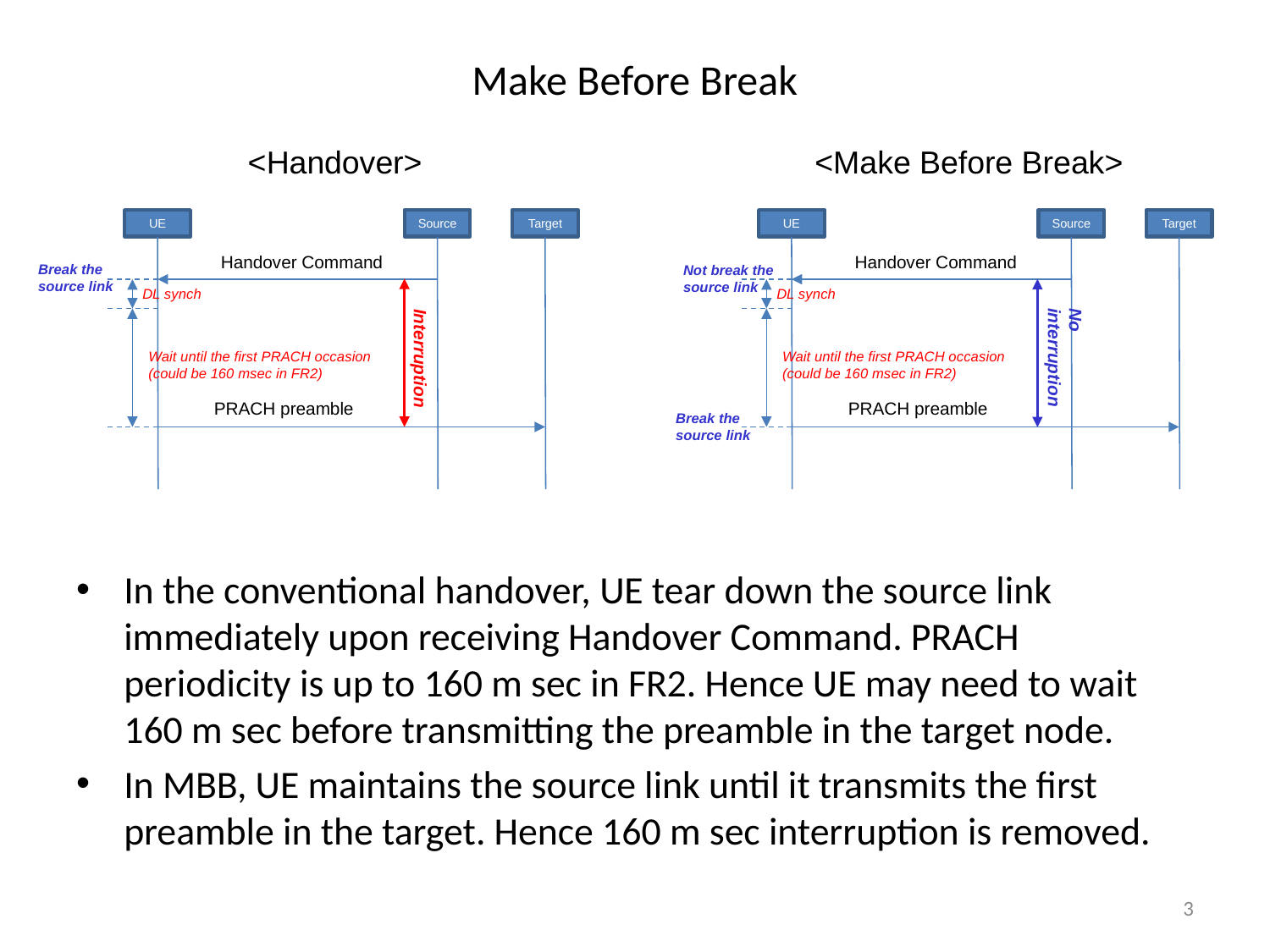

# Make Before Break
<Handover>
<Make Before Break>
UE
Source
Target
UE
Source
Target
Handover Command
Handover Command
Break the source link
Not break the source link
DL synch
DL synch
No interruption
Wait until the first PRACH occasion (could be 160 msec in FR2)
Wait until the first PRACH occasion (could be 160 msec in FR2)
Interruption
PRACH preamble
PRACH preamble
Break the source link
In the conventional handover, UE tear down the source link immediately upon receiving Handover Command. PRACH periodicity is up to 160 m sec in FR2. Hence UE may need to wait 160 m sec before transmitting the preamble in the target node.
In MBB, UE maintains the source link until it transmits the first preamble in the target. Hence 160 m sec interruption is removed.
3